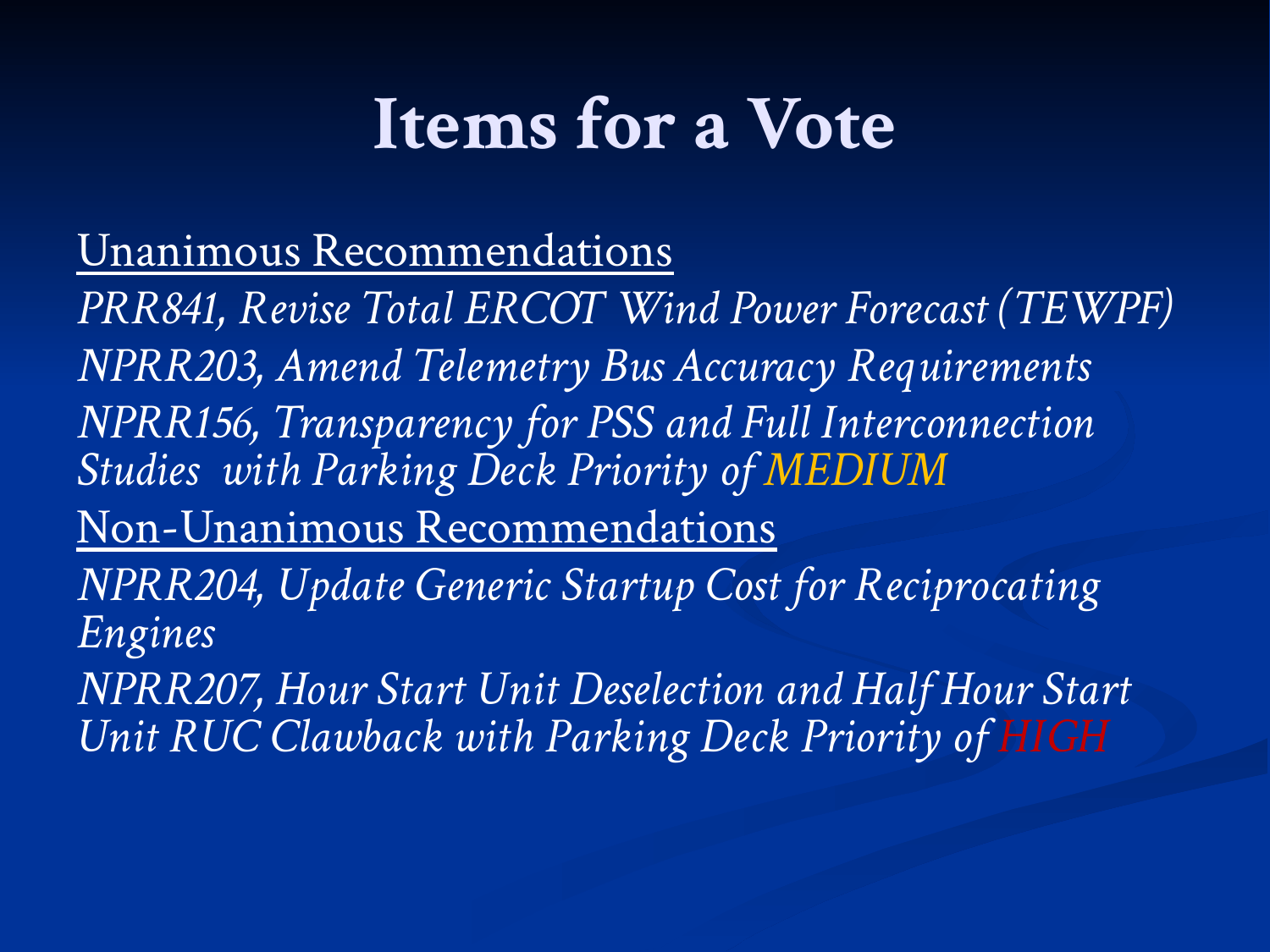

# Items for a Vote
Unanimous Recommendations
PRR841, Revise Total ERCOT Wind Power Forecast (TEWPF)
NPRR203, Amend Telemetry Bus Accuracy Requirements
NPRR156, Transparency for PSS and Full Interconnection Studies  with Parking Deck Priority of MEDIUM
Non-Unanimous Recommendations
NPRR204, Update Generic Startup Cost for Reciprocating Engines
NPRR207, Hour Start Unit Deselection and Half Hour Start Unit RUC Clawback with Parking Deck Priority of HIGH